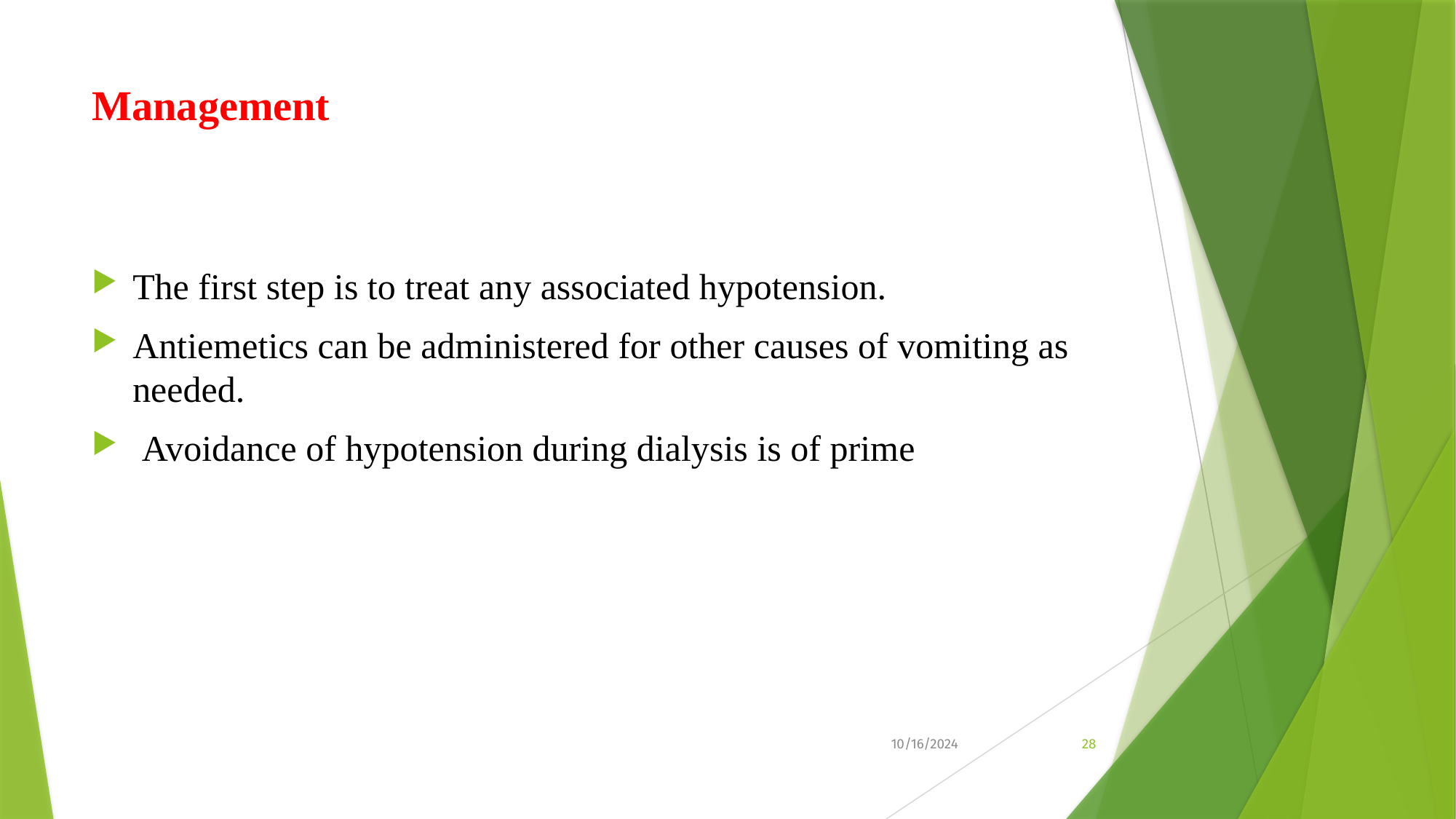

# Management
The first step is to treat any associated hypotension.
Antiemetics can be administered for other causes of vomiting as needed.
 Avoidance of hypotension during dialysis is of prime
10/16/2024
28